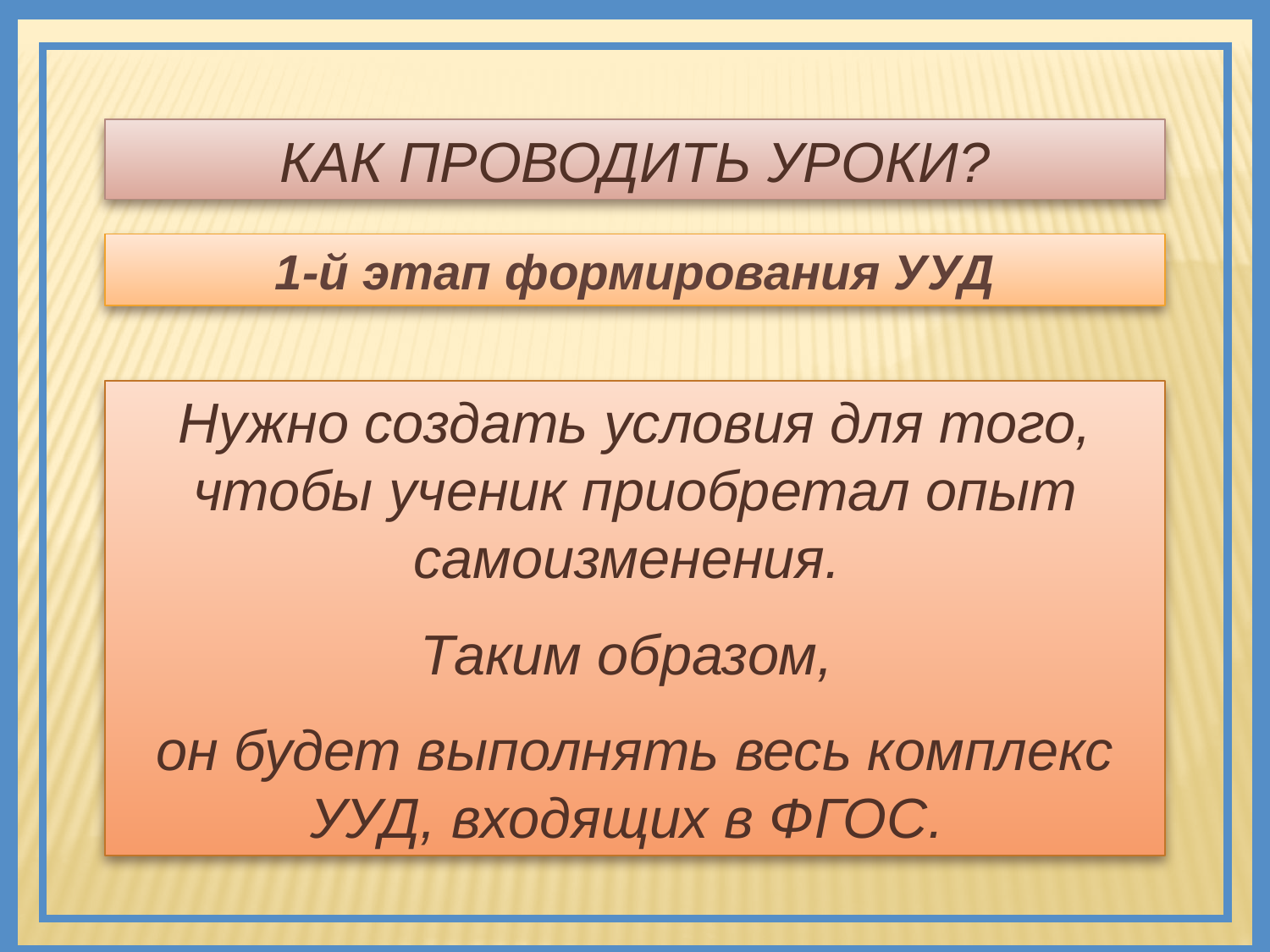

КАК ПРОВОДИТЬ УРОКИ?
1-й этап формирования УУД
Нужно создать условия для того, чтобы ученик приобретал опыт самоизменения.
Таким образом,
он будет выполнять весь комплекс УУД, входящих в ФГОС.